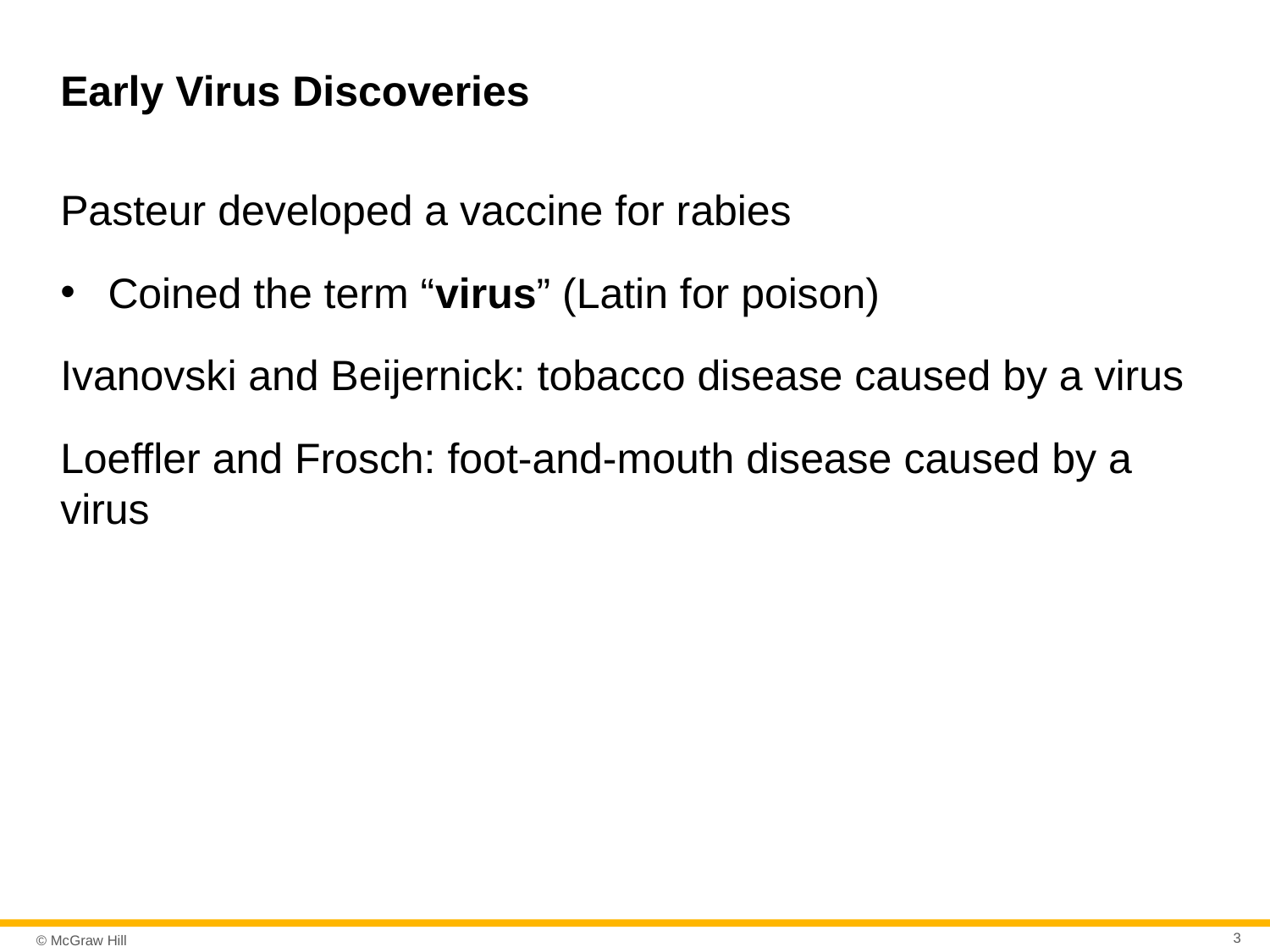

# Early Virus Discoveries
Pasteur developed a vaccine for rabies
Coined the term “virus” (Latin for poison)
Ivanovski and Beijernick: tobacco disease caused by a virus
Loeffler and Frosch: foot-and-mouth disease caused by a virus